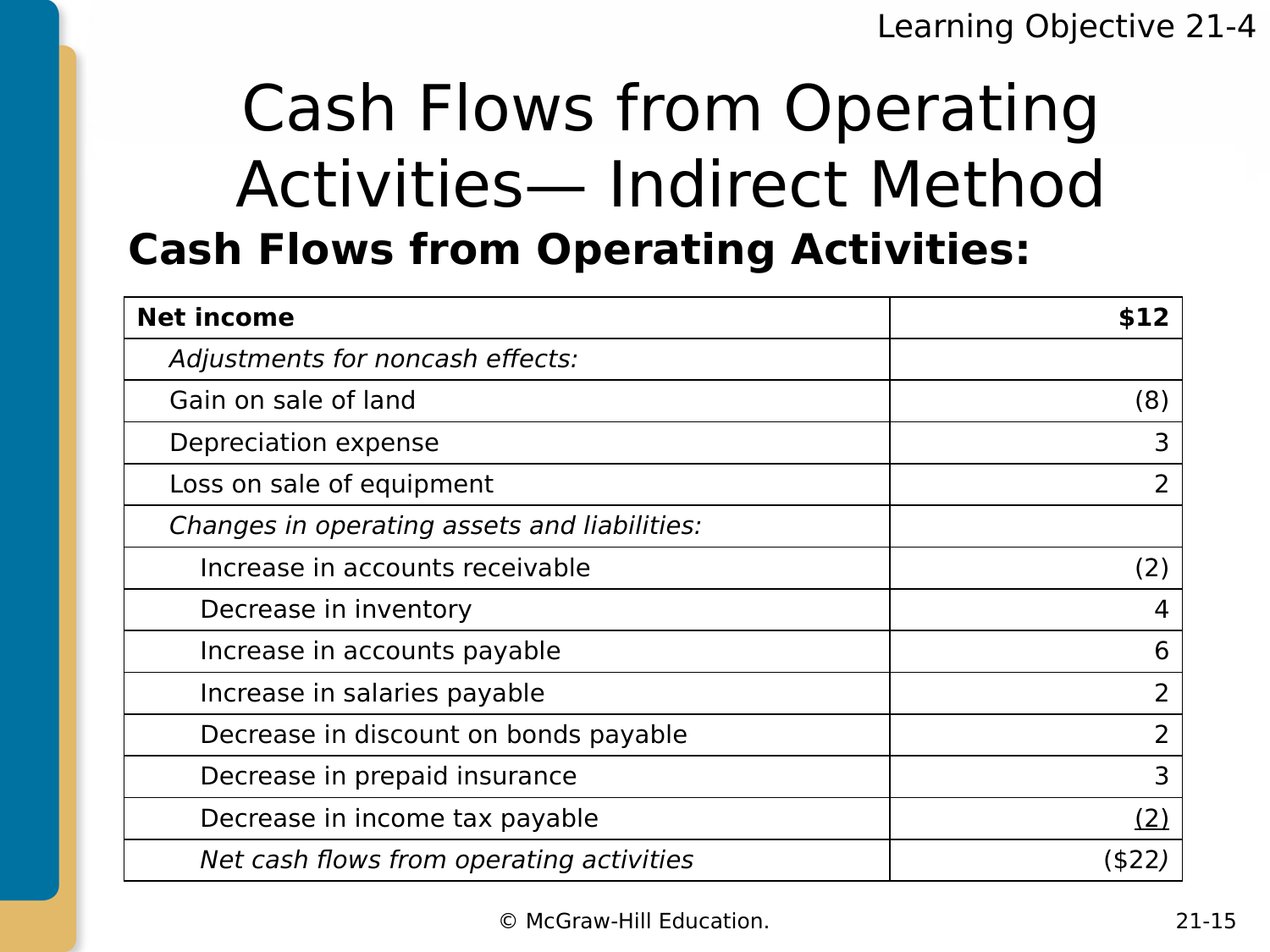

Learning Objective 21-4
# Cash Flows from Operating Activities— Indirect Method
Cash Flows from Operating Activities:
| Net income | $12 |
| --- | --- |
| Adjustments for noncash effects: |  |
| Gain on sale of land | (8) |
| Depreciation expense | 3 |
| Loss on sale of equipment | 2 |
| Changes in operating assets and liabilities: |  |
| Increase in accounts receivable | (2) |
| Decrease in inventory | 4 |
| Increase in accounts payable | 6 |
| Increase in salaries payable | 2 |
| Decrease in discount on bonds payable | 2 |
| Decrease in prepaid insurance | 3 |
| Decrease in income tax payable | (2) |
| Net cash flows from operating activities | ($22) |